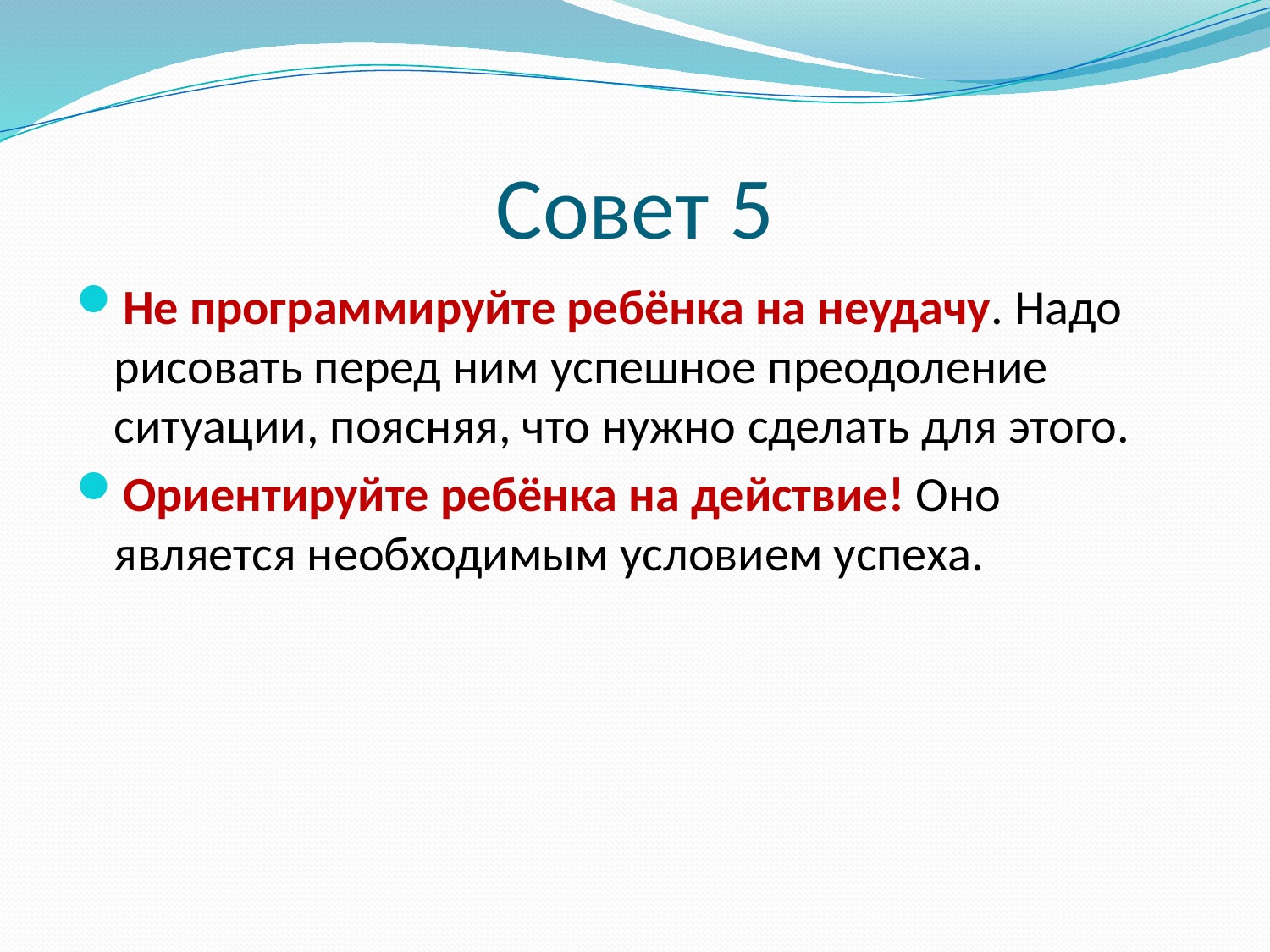

# Совет 5
Не программируйте ребёнка на неудачу. Надо рисовать перед ним успешное преодоление ситуации, поясняя, что нужно сделать для этого.
Ориентируйте ребёнка на действие! Оно является необходимым условием успеха.